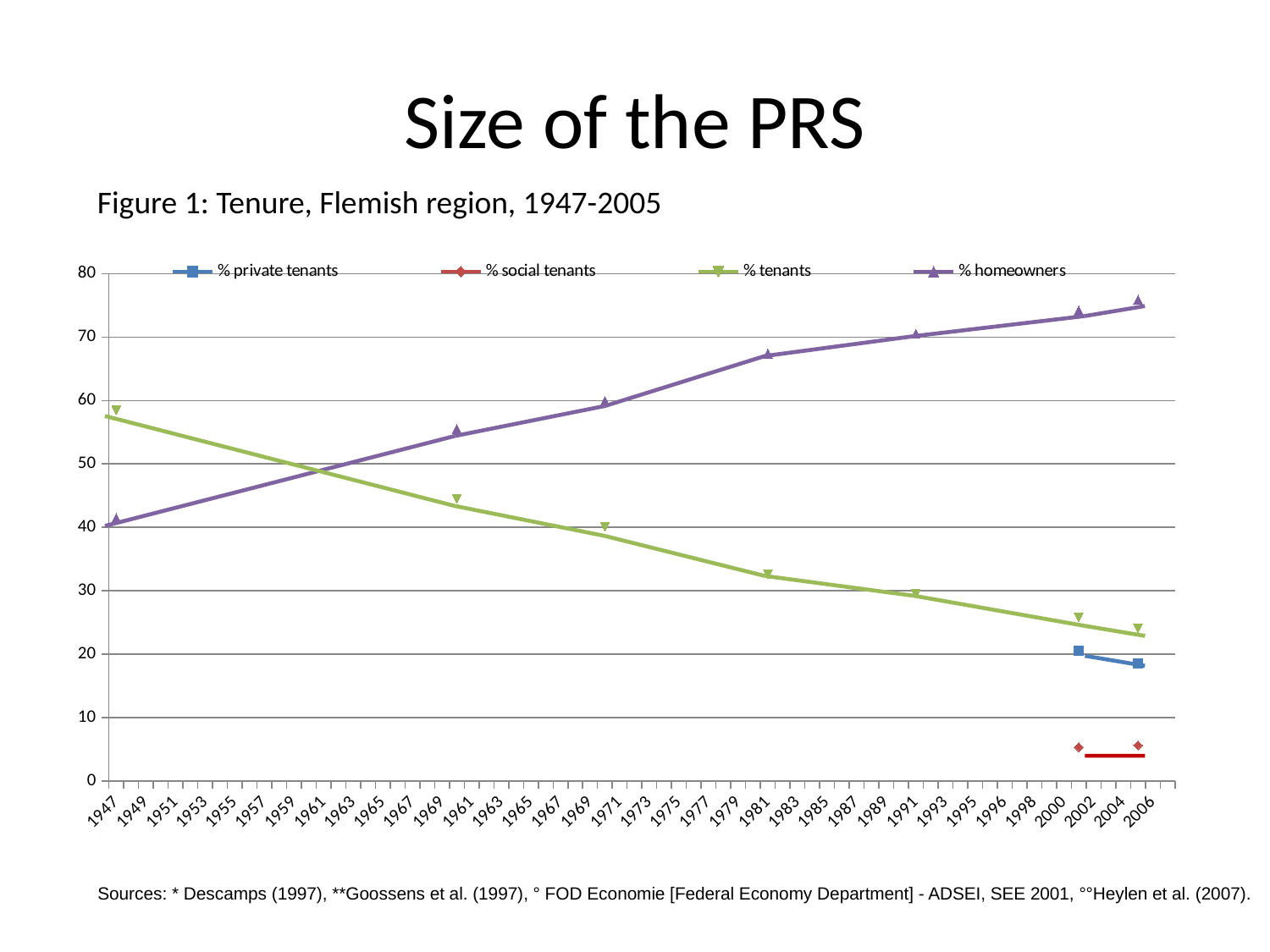

# Size of the PRS
Figure 1: Tenure, Flemish region, 1947-2005

### Chart

| Category | % private tenants | % social tenants | % tenants | % homeowners |
|---|---|---|---|---|
| 1947 | None | None | 58.5 | 41.5 |
| 1948 | None | None | None | None |
| 1949 | None | None | None | None |
| 1950 | None | None | None | None |
| 1951 | None | None | None | None |
| 1952 | None | None | None | None |
| 1953 | None | None | None | None |
| 1954 | None | None | None | None |
| 1955 | None | None | None | None |
| 1956 | None | None | None | None |
| 1957 | None | None | None | None |
| 1958 | None | None | None | None |
| 1959 | None | None | None | None |
| 1960 | None | None | None | None |
| 1961 | None | None | None | None |
| 1962 | None | None | None | None |
| 1963 | None | None | None | None |
| 1964 | None | None | None | None |
| 1965 | None | None | None | None |
| 1966 | None | None | None | None |
| 1967 | None | None | None | None |
| 1968 | None | None | None | None |
| 1969 | None | None | None | None |
| 1960 | None | None | 44.5 | 55.5 |
| 1961 | None | None | None | None |
| 1962 | None | None | None | None |
| 1963 | None | None | None | None |
| 1964 | None | None | None | None |
| 1965 | None | None | None | None |
| 1966 | None | None | None | None |
| 1967 | None | None | None | None |
| 1968 | None | None | None | None |
| 1969 | None | None | None | None |
| 1970 | None | None | 40.1 | 59.9 |
| 1971 | None | None | None | None |
| 1972 | None | None | None | None |
| 1973 | None | None | None | None |
| 1974 | None | None | None | None |
| 1975 | None | None | None | None |
| 1976 | None | None | None | None |
| 1977 | None | None | None | None |
| 1978 | None | None | None | None |
| 1979 | None | None | None | None |
| 1980 | None | None | None | None |
| 1981 | None | None | 32.6 | 67.4 |
| 1982 | None | None | None | None |
| 1983 | None | None | None | None |
| 1984 | None | None | None | None |
| 1985 | None | None | None | None |
| 1986 | None | None | None | None |
| 1987 | None | None | None | None |
| 1988 | None | None | None | None |
| 1989 | None | None | None | None |
| 1990 | None | None | None | None |
| 1991 | None | None | 29.5 | 70.5 |
| 1992 | None | None | None | None |
| 1993 | None | None | None | None |
| 1994 | None | None | None | None |
| 1995 | None | None | None | None |
| 1996 | None | None | None | None |
| 1996 | None | None | None | None |
| 1997 | None | None | None | None |
| 1998 | None | None | None | None |
| 1999 | None | None | None | None |
| 2000 | None | None | None | None |
| 2001 | 20.5 | 5.3 | 25.8 | 74.2 |
| 2002 | None | None | None | None |
| 2003 | None | None | None | None |
| 2004 | None | None | None | None |
| 2005 | 18.5 | 5.6 | 24.1 | 75.9 |
| 2006 | None | None | None | None |
| 2007 | None | None | None | None |
Sources: * Descamps (1997), **Goossens et al. (1997), ° FOD Economie [Federal Economy Department] - ADSEI, SEE 2001, °°Heylen et al. (2007).